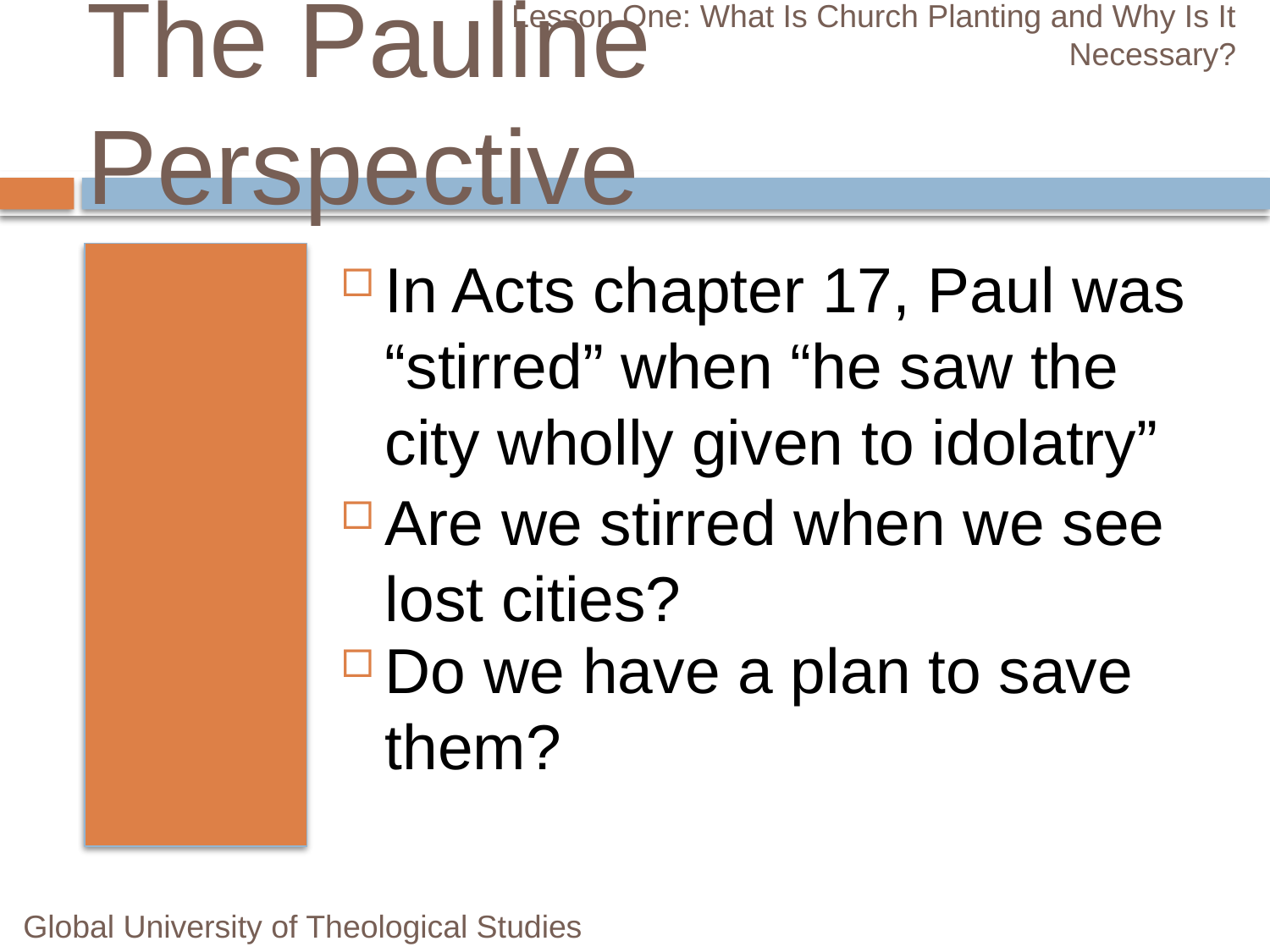

Lesson One: What Is Church Planting and Why Is It Necessary?
# The Pauline Perspective

In Acts chapter 17, Paul was “stirred” when “he saw the city wholly given to idolatry”
Are we stirred when we see lost cities?
Do we have a plan to save them?
Global University of Theological Studies